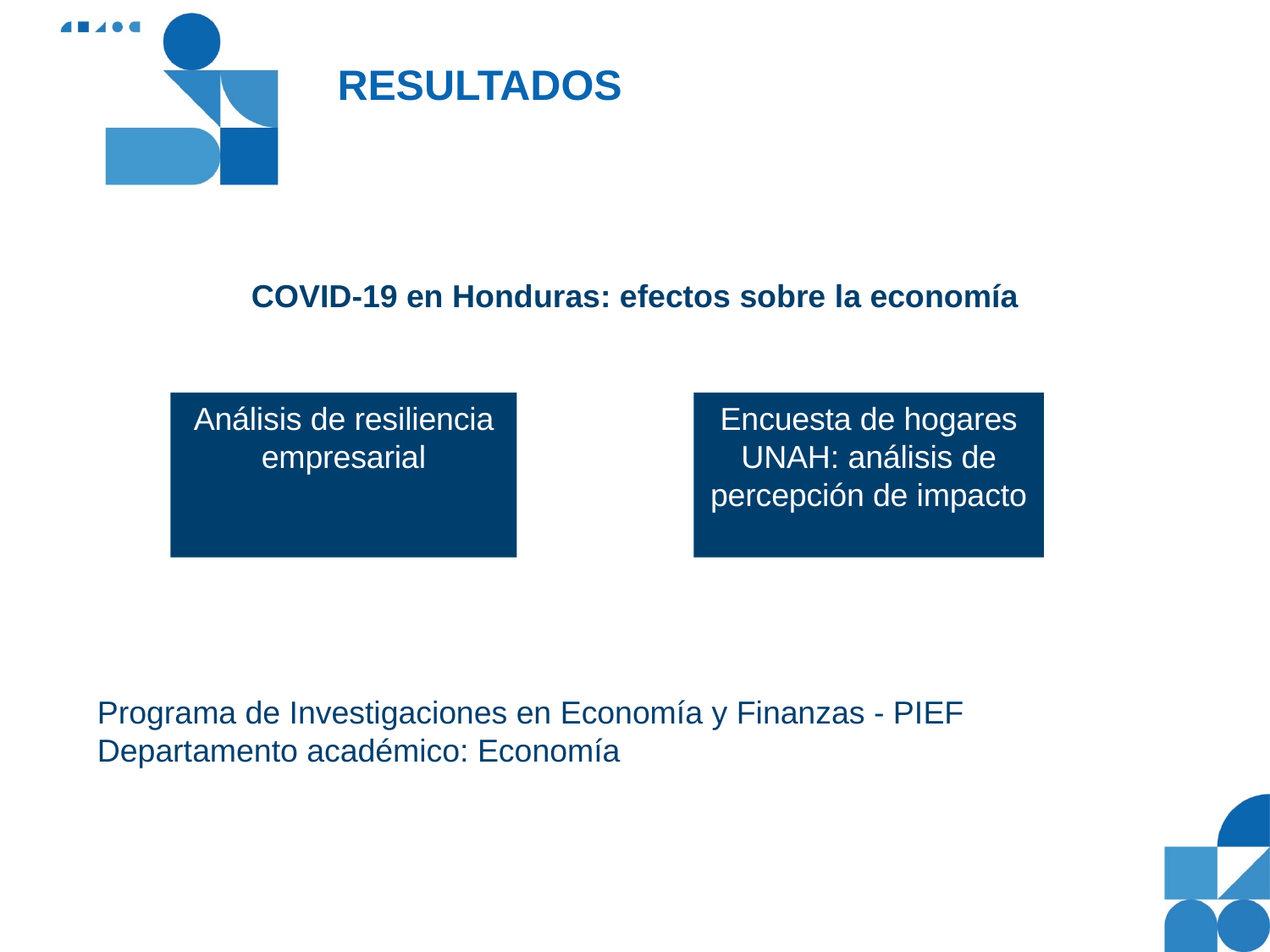

# RESULTADOS
COVID-19 en Honduras: efectos sobre la economía
Análisis de resiliencia empresarial

Encuesta de hogares UNAH: análisis de percepción de impacto

Programa de Investigaciones en Economía y Finanzas - PIEF
Departamento académico: Economía